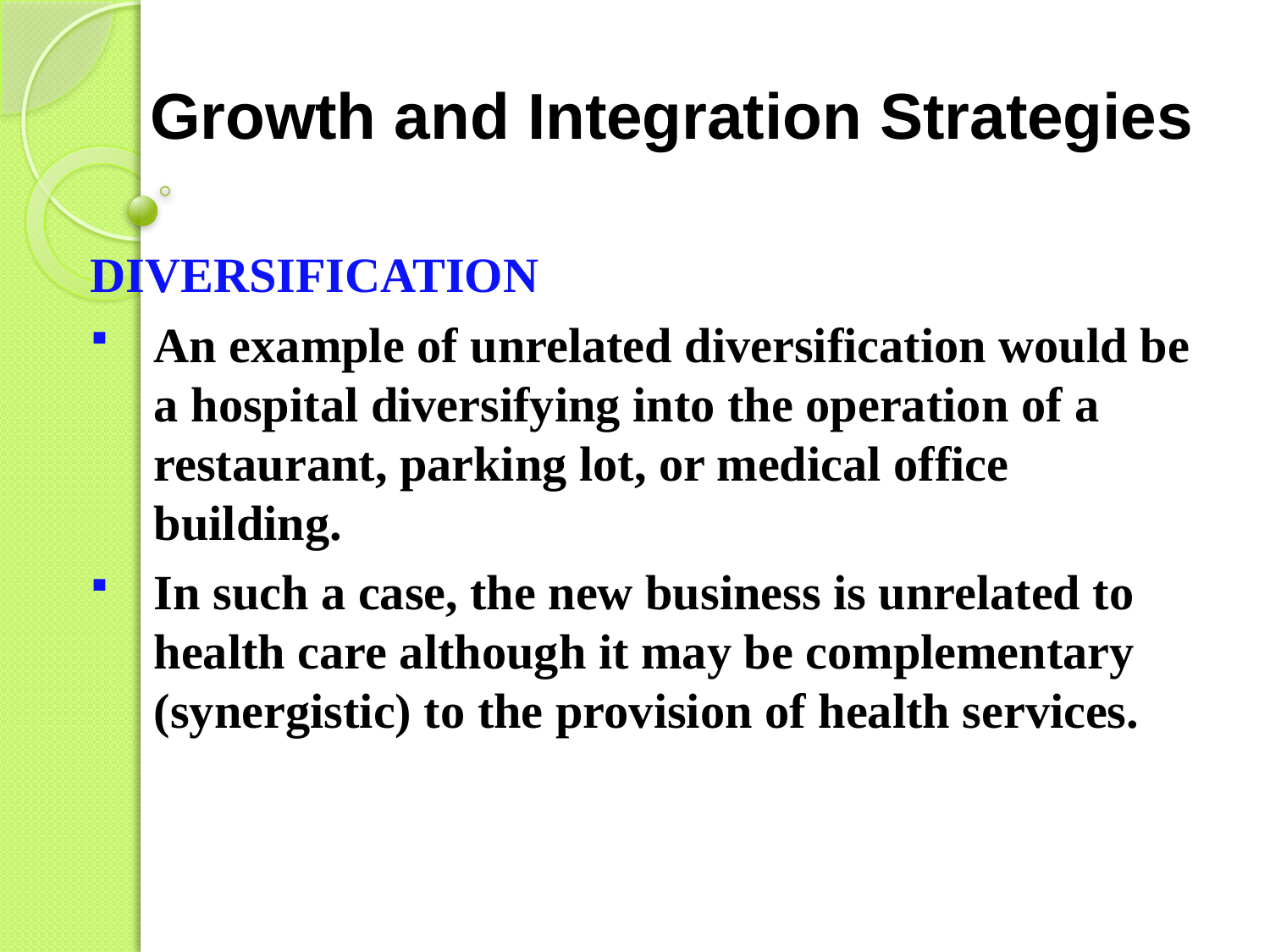

# Growth and Integration Strategies
DIVERSIFICATION
An example of unrelated diversification would be a hospital diversifying into the operation of a restaurant, parking lot, or medical office building.
In such a case, the new business is unrelated to health care although it may be complementary (synergistic) to the provision of health services.